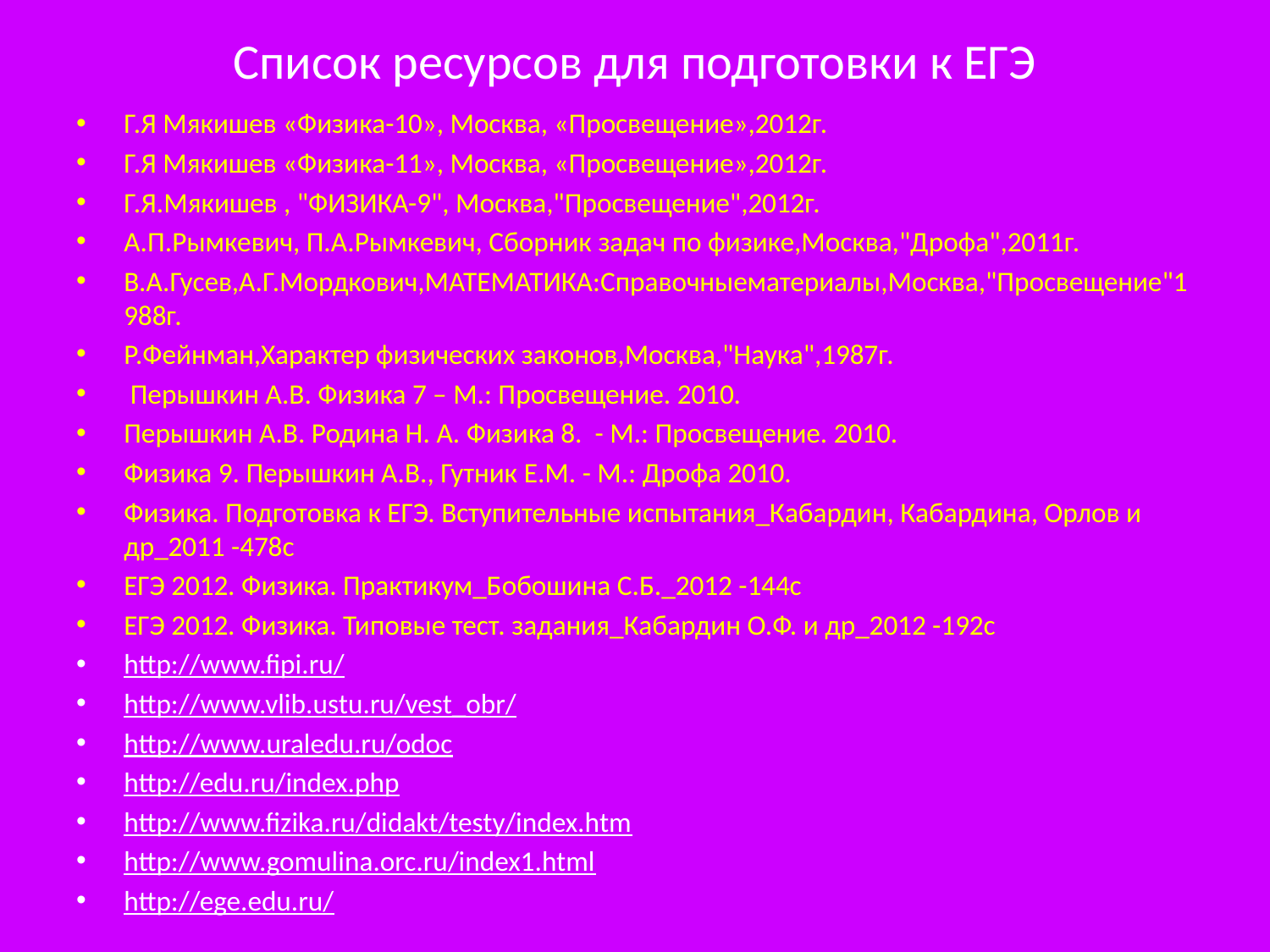

# Список ресурсов для подготовки к ЕГЭ
Г.Я Мякишев «Физика-10», Москва, «Просвещение»,2012г.
Г.Я Мякишев «Физика-11», Москва, «Просвещение»,2012г.
Г.Я.Мякишев , "ФИЗИКА-9", Москва,"Просвещение",2012г.
А.П.Рымкевич, П.А.Рымкевич, Сборник задач по физике,Москва,"Дрофа",2011г.
В.А.Гусев,А.Г.Мордкович,МАТЕМАТИКА:Справочныематериалы,Москва,"Просвещение"1988г.
Р.Фейнман,Характер физических законов,Москва,"Наука",1987г.
 Перышкин А.В. Физика 7 – М.: Просвещение. 2010.
Перышкин А.В. Родина Н. А. Физика 8.  - М.: Просвещение. 2010.
Физика 9. Перышкин А.В., Гутник Е.М. - М.: Дрофа 2010.
Физика. Подготовка к ЕГЭ. Вступительные испытания_Кабардин, Кабардина, Орлов и др_2011 -478с
ЕГЭ 2012. Физика. Практикум_Бобошина С.Б._2012 -144с
ЕГЭ 2012. Физика. Типовые тест. задания_Кабардин О.Ф. и др_2012 -192с
http://www.fipi.ru/
http://www.vlib.ustu.ru/vest_obr/
http://www.uraledu.ru/odoc
http://edu.ru/index.php
http://www.fizika.ru/didakt/testy/index.htm
http://www.gomulina.orc.ru/index1.html
http://ege.edu.ru/